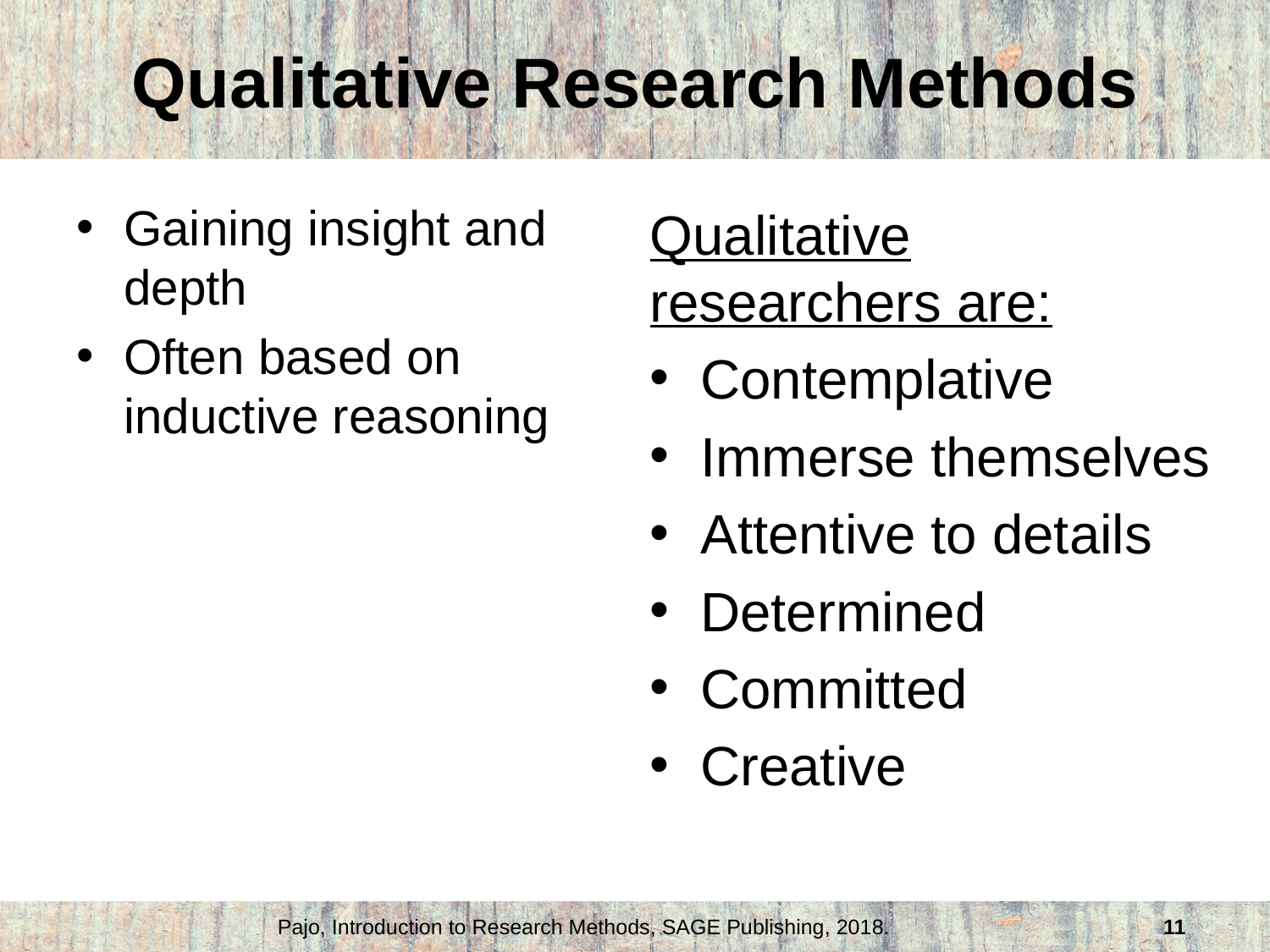

# Qualitative Research Methods
Gaining insight and depth
Often based on inductive reasoning
Qualitative researchers are:
Contemplative
Immerse themselves
Attentive to details
Determined
Committed
Creative
Pajo, Introduction to Research Methods, SAGE Publishing, 2018.
11